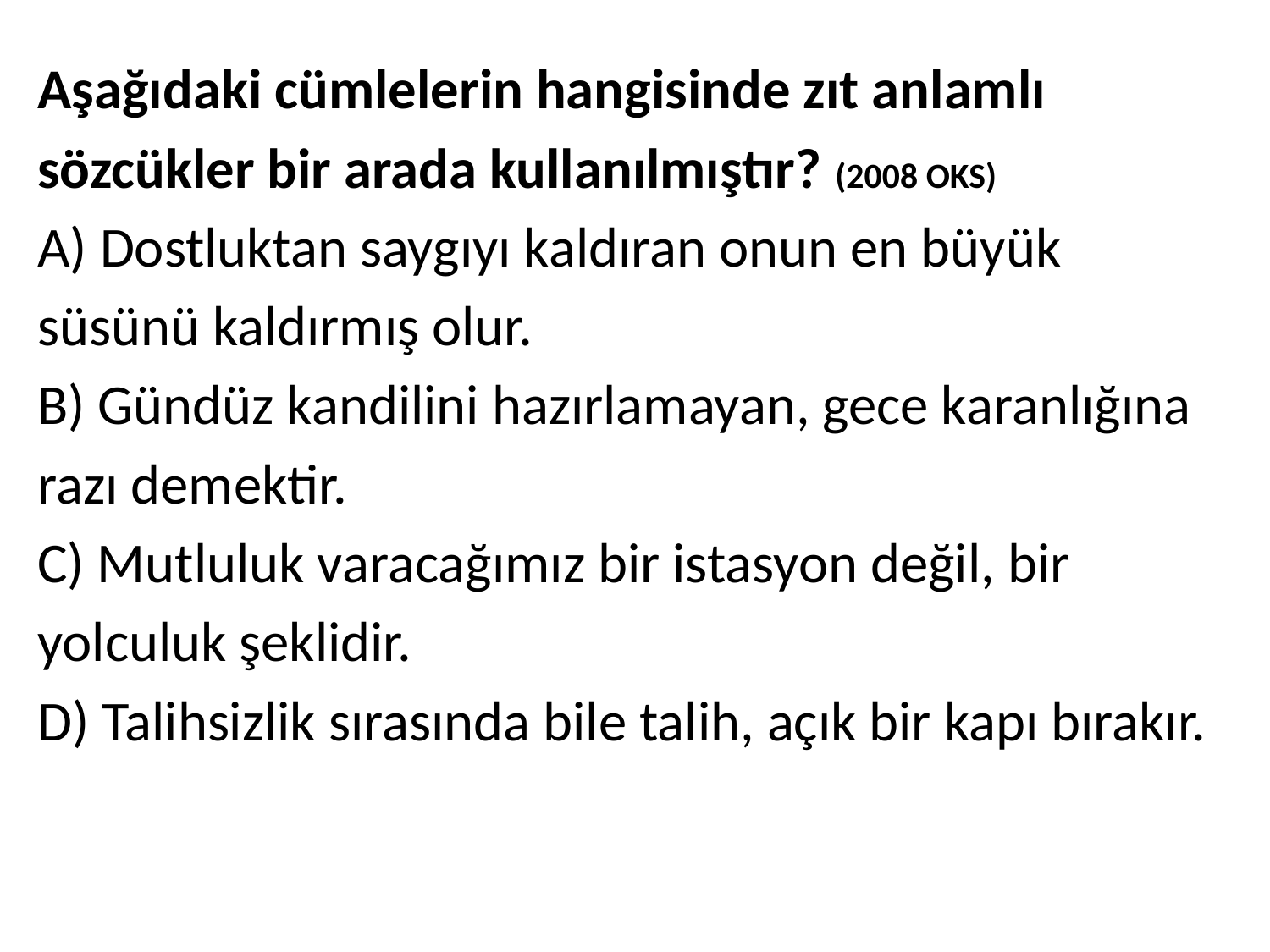

Aşağıdaki cümlelerin hangisinde zıt anlamlı
sözcükler bir arada kullanılmıştır? (2008 OKS)
A) Dostluktan saygıyı kaldıran onun en büyük
süsünü kaldırmış olur.
B) Gündüz kandilini hazırlamayan, gece karanlığına
razı demektir.
C) Mutluluk varacağımız bir istasyon değil, bir
yolculuk şeklidir.
D) Talihsizlik sırasında bile talih, açık bir kapı bırakır.